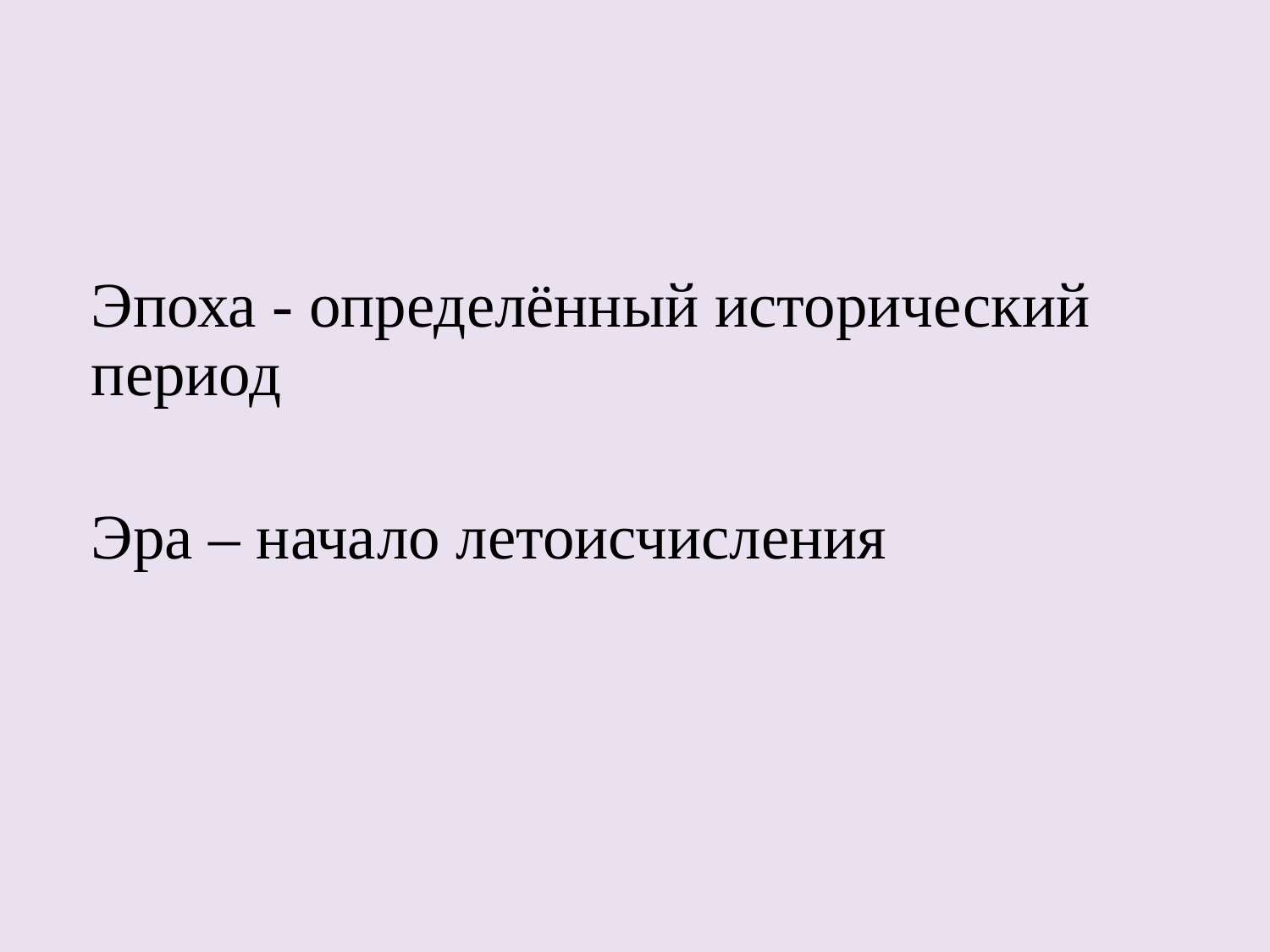

Эпоха - определённый исторический период

Эра – начало летоисчисления